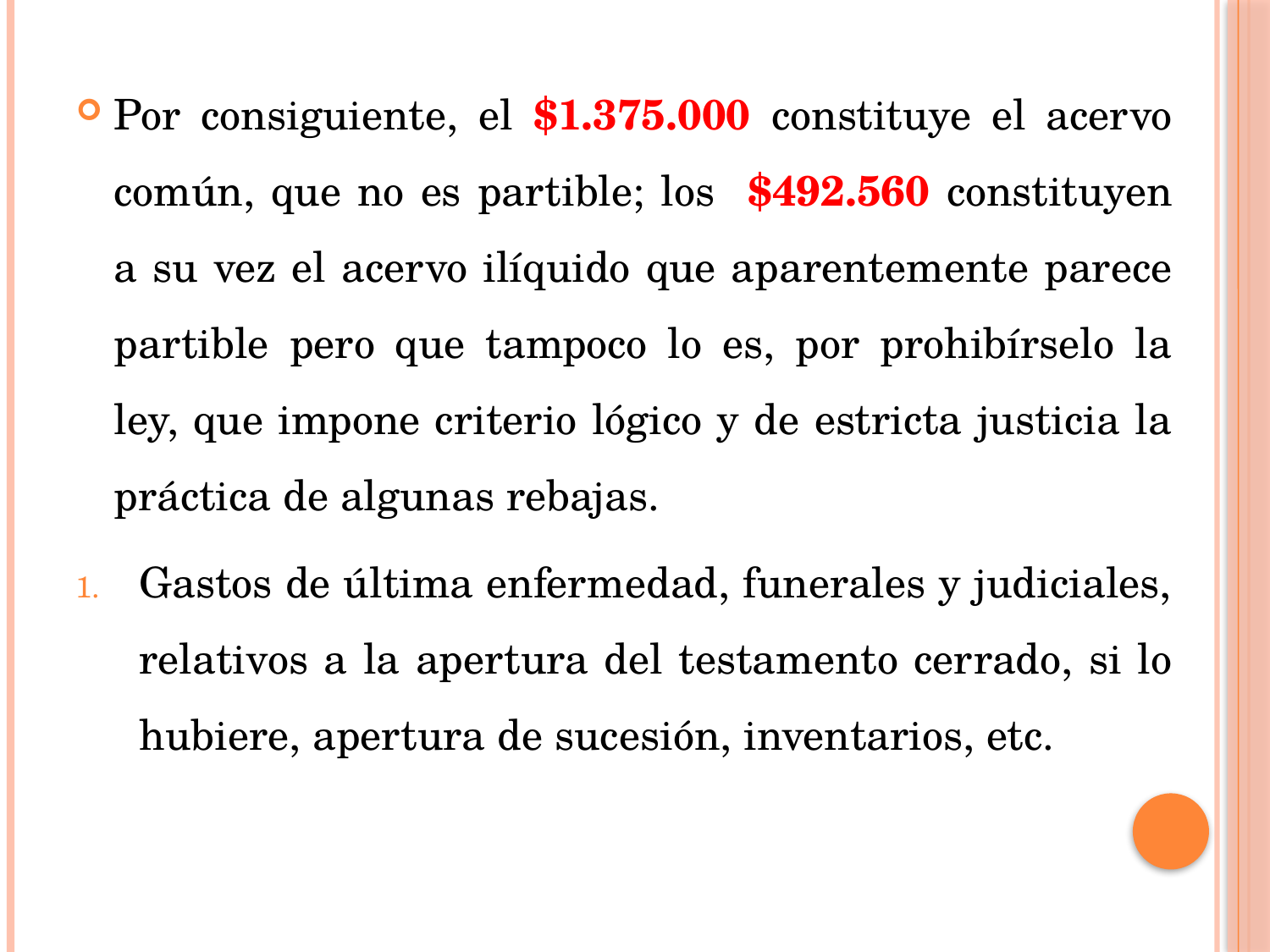

Por consiguiente, el $1.375.000 constituye el acervo común, que no es partible; los  $492.560 constituyen a su vez el acervo ilíquido que aparentemente parece partible pero que tampoco lo es, por prohibírselo la ley, que impone criterio lógico y de estricta justicia la práctica de algunas rebajas.
Gastos de última enfermedad, funerales y judiciales, relativos a la apertura del testamento cerrado, si lo hubiere, apertura de sucesión, inventarios, etc.